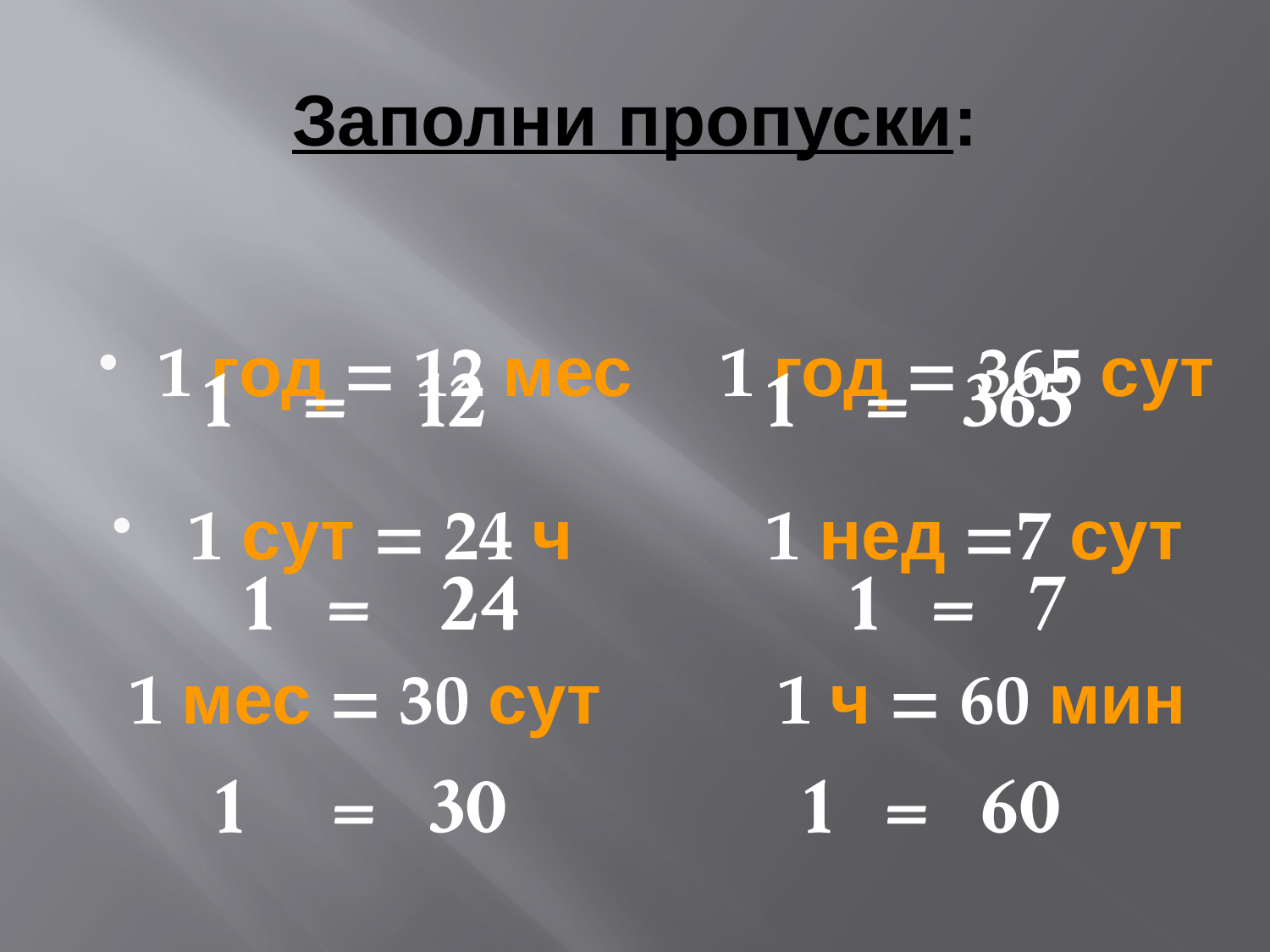

# Заполни пропуски:
1    =    12                1    =   365

 1   =    24                   1   =   7

1     =   30                 1   =   60
1 год = 12 мес     1 год = 365 сут

 1 сут = 24 ч           1 нед =7 сут

1 мес = 30 сут          1 ч = 60 мин